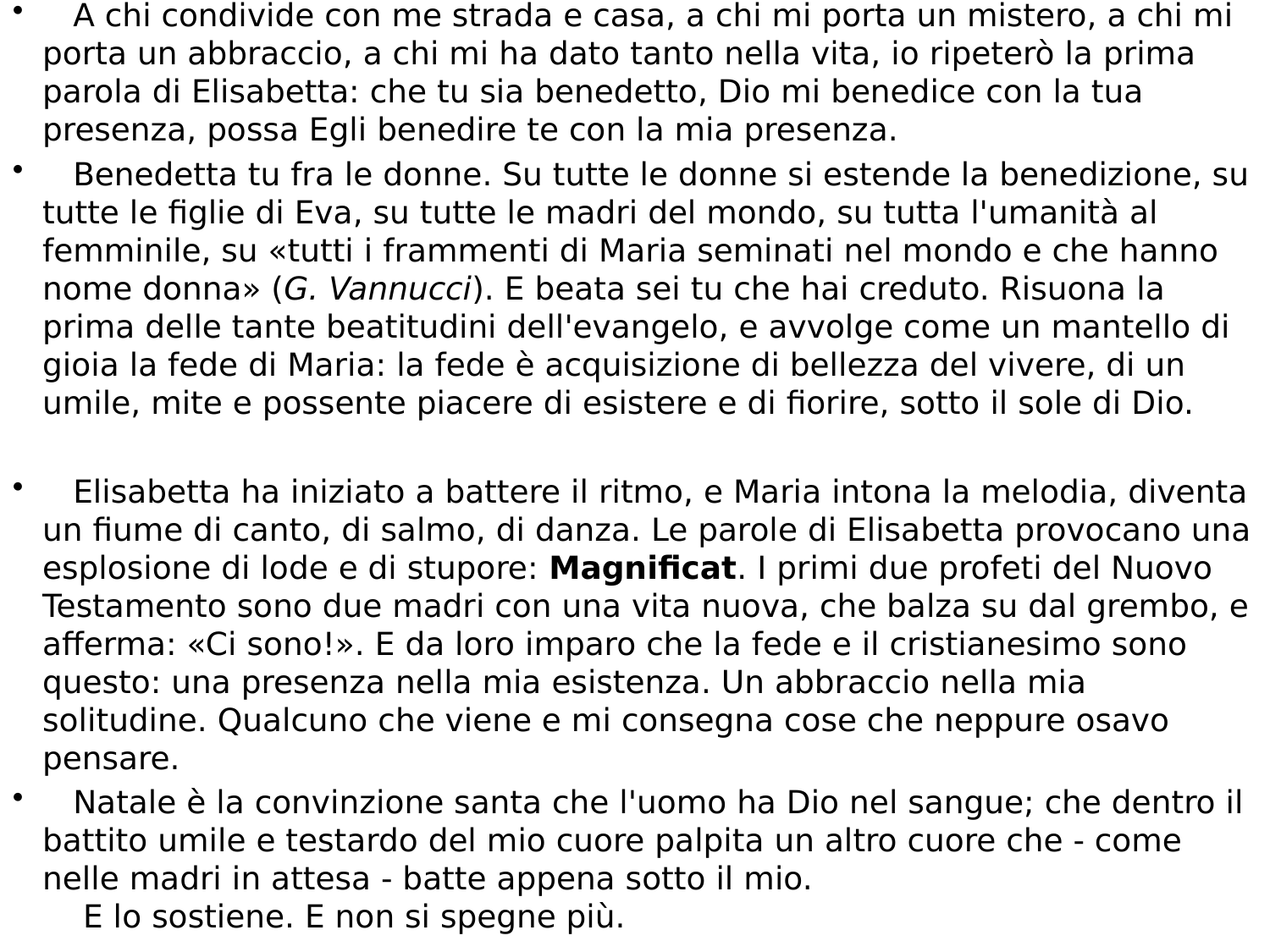

A chi condivide con me strada e casa, a chi mi porta un mistero, a chi mi porta un abbraccio, a chi mi ha dato tanto nella vita, io ripeterò la prima parola di Elisabetta: che tu sia benedetto, Dio mi benedice con la tua presenza, possa Egli benedire te con la mia presenza.
   Benedetta tu fra le donne. Su tutte le donne si estende la benedizione, su tutte le figlie di Eva, su tutte le madri del mondo, su tutta l'umanità al femminile, su «tutti i frammenti di Maria seminati nel mondo e che hanno nome donna» (G. Vannucci). E beata sei tu che hai creduto. Risuona la prima delle tante beatitudini dell'evangelo, e avvolge come un mantello di gioia la fede di Maria: la fede è acquisizione di bellezza del vivere, di un umile, mite e possente piacere di esistere e di fiorire, sotto il sole di Dio.

   Elisabetta ha iniziato a battere il ritmo, e Maria intona la melodia, diventa un fiume di canto, di salmo, di danza. Le parole di Elisabetta provocano una esplosione di lode e di stupore: Magnificat. I primi due profeti del Nuovo Testamento sono due madri con una vita nuova, che balza su dal grembo, e afferma: «Ci sono!». E da loro imparo che la fede e il cristianesimo sono questo: una presenza nella mia esistenza. Un abbraccio nella mia solitudine. Qualcuno che viene e mi consegna cose che neppure osavo pensare.
   Natale è la convinzione santa che l'uomo ha Dio nel sangue; che dentro il battito umile e testardo del mio cuore palpita un altro cuore che - come nelle madri in attesa - batte appena sotto il mio.                                                E lo sostiene. E non si spegne più.